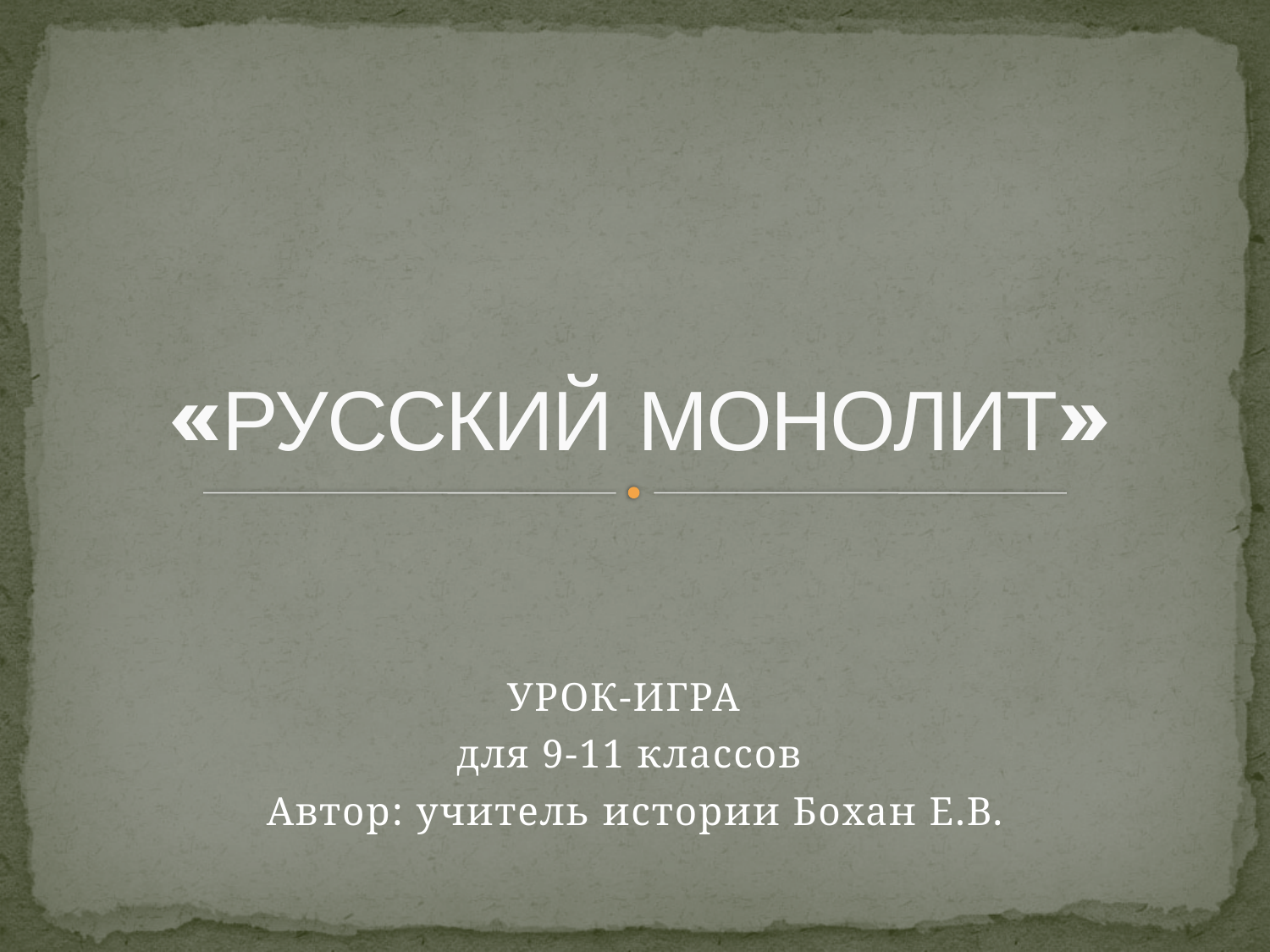

# «РУССКИЙ МОНОЛИТ»
УРОК-ИГРА
для 9-11 классов
 Автор: учитель истории Бохан Е.В.